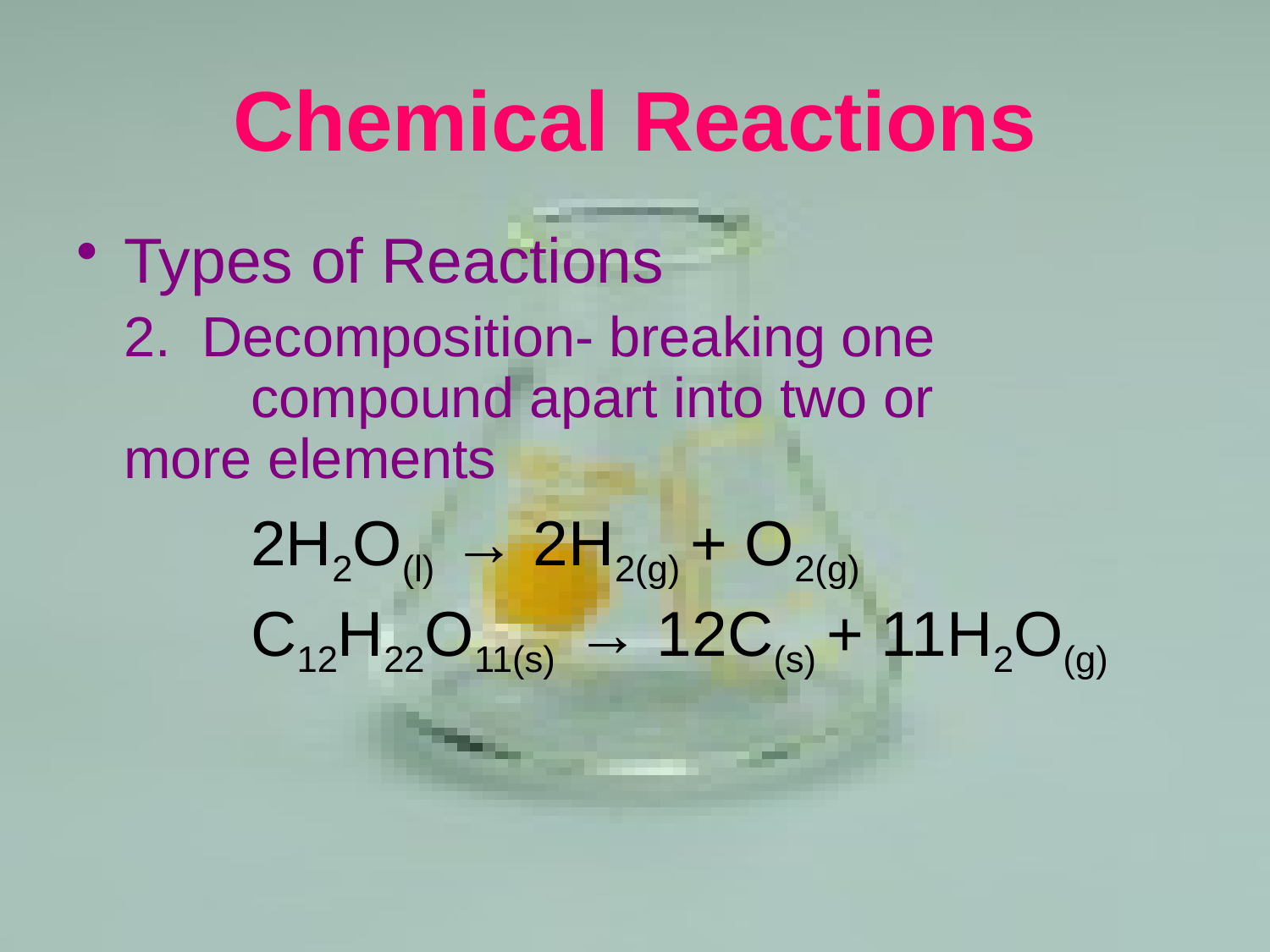

# Chemical Reactions
Types of Reactions
	2.  Decomposition- breaking one 			compound apart into two or 		more elements
		2H2O(l) → 2H2(g) + O2(g)
		C12H22O11(s)  → 12C(s) + 11H2O(g)